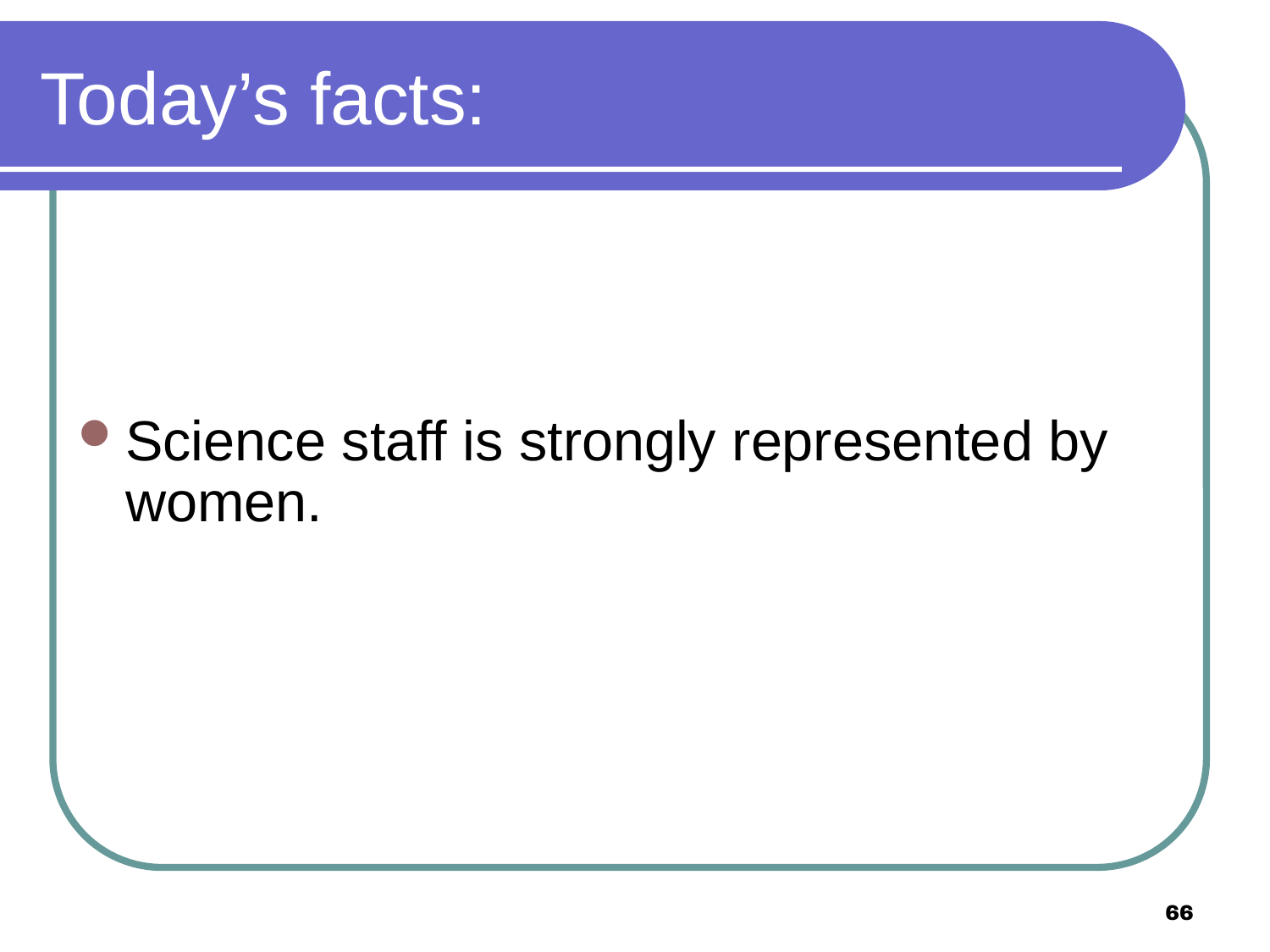

# Today’s facts:
Science staff is strongly represented by women.
66